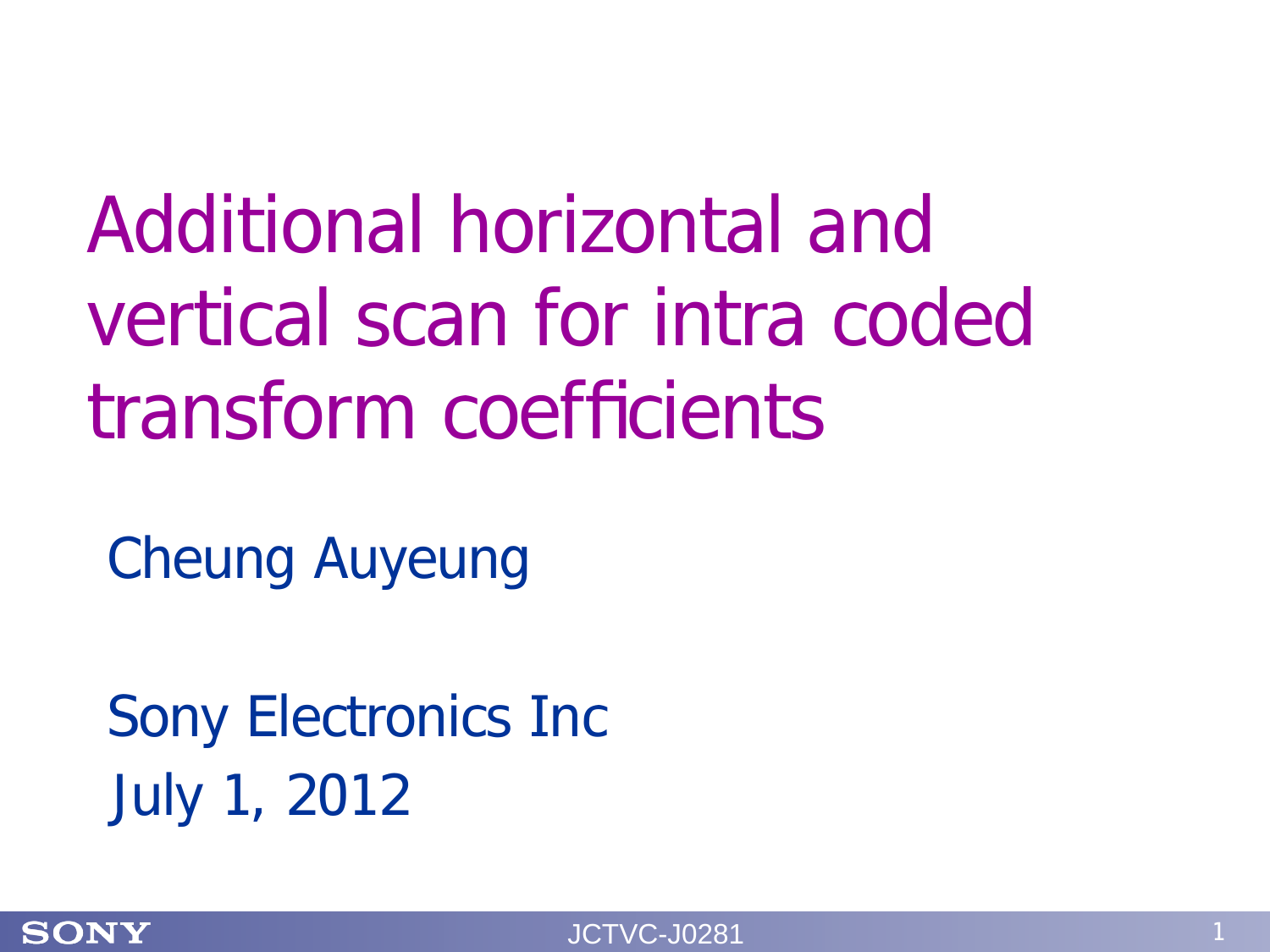

Additional horizontal and vertical scan for intra coded transform coefficients
Cheung Auyeung

Sony Electronics Inc
July 1, 2012

JCTVC-J0281
1